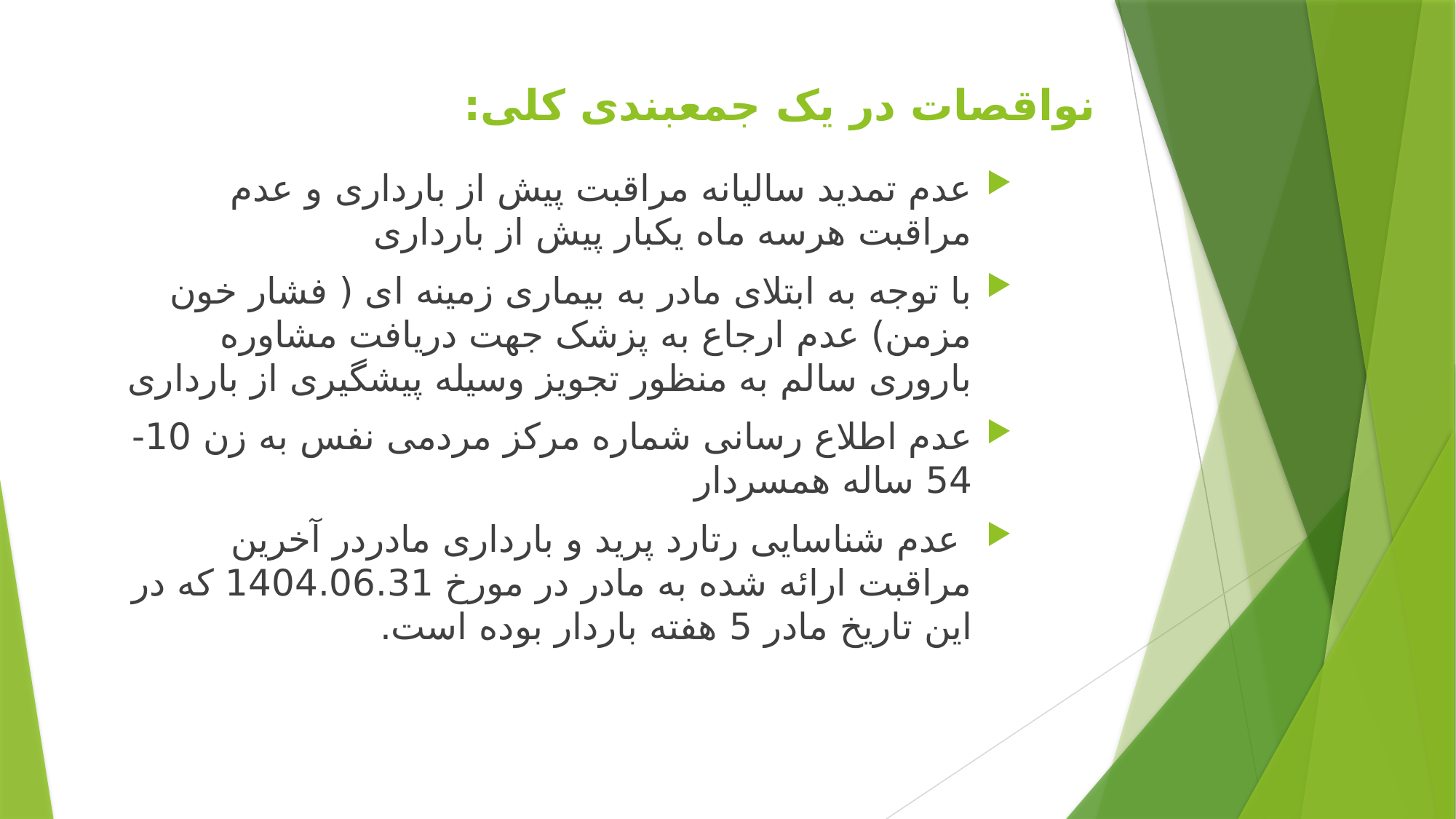

# نواقصات در یک جمعبندی کلی:
عدم تمدید سالیانه مراقبت پیش از بارداری و عدم مراقبت هرسه ماه یکبار پیش از بارداری
با توجه به ابتلای مادر به بیماری زمینه ای ( فشار خون مزمن) عدم ارجاع به پزشک جهت دریافت مشاوره باروری سالم به منظور تجویز وسیله پیشگیری از بارداری
عدم اطلاع رسانی شماره مرکز مردمی نفس به زن 10-54 ساله همسردار
 عدم شناسایی رتارد پرید و بارداری مادردر آخرین مراقبت ارائه شده به مادر در مورخ 1404.06.31 که در این تاریخ مادر 5 هفته باردار بوده است.